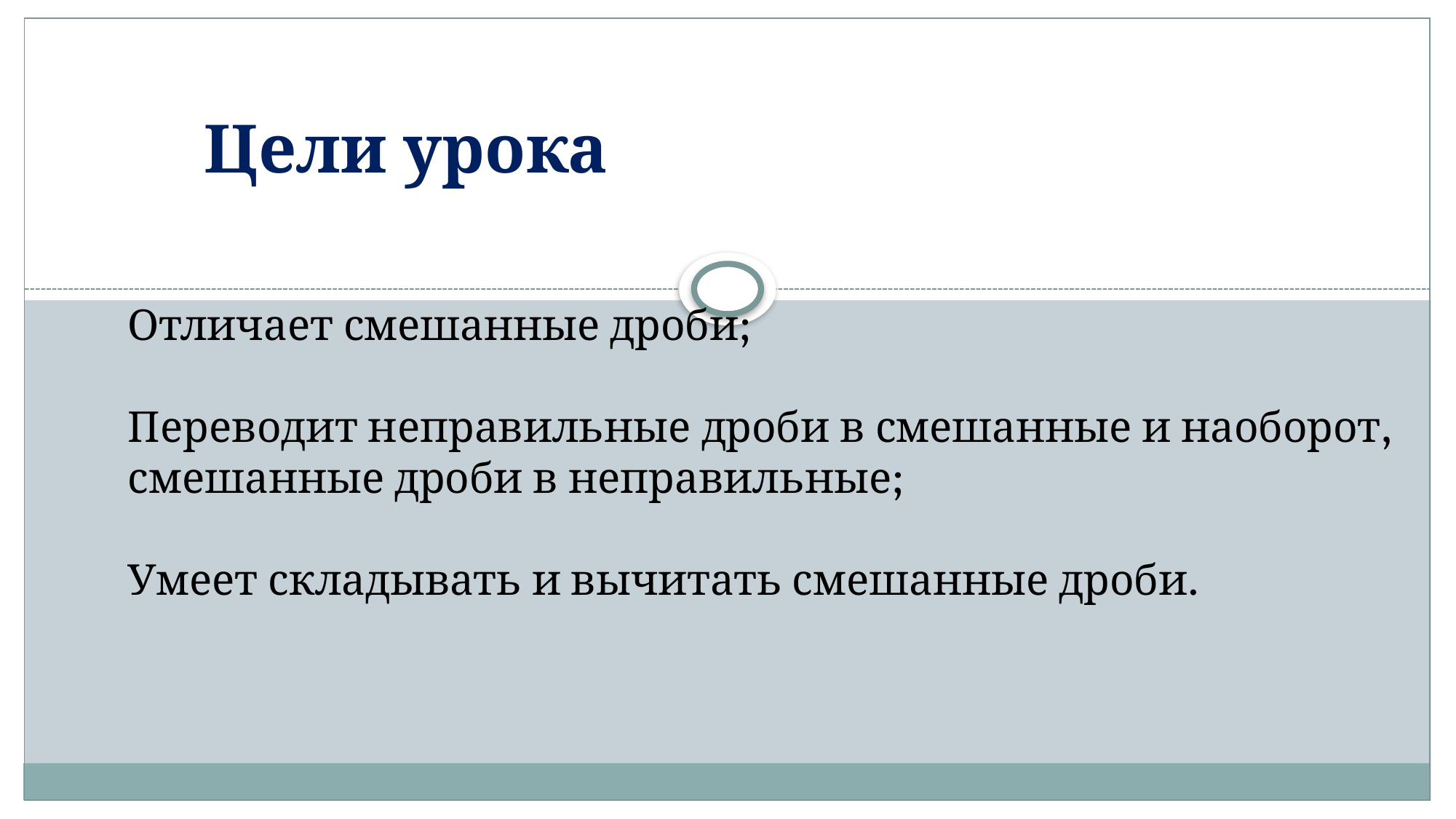

Цели урока
Отличает смешанные дроби;

Переводит неправильные дроби в смешанные и наоборот, смешанные дроби в неправильные;

Умеет складывать и вычитать смешанные дроби.